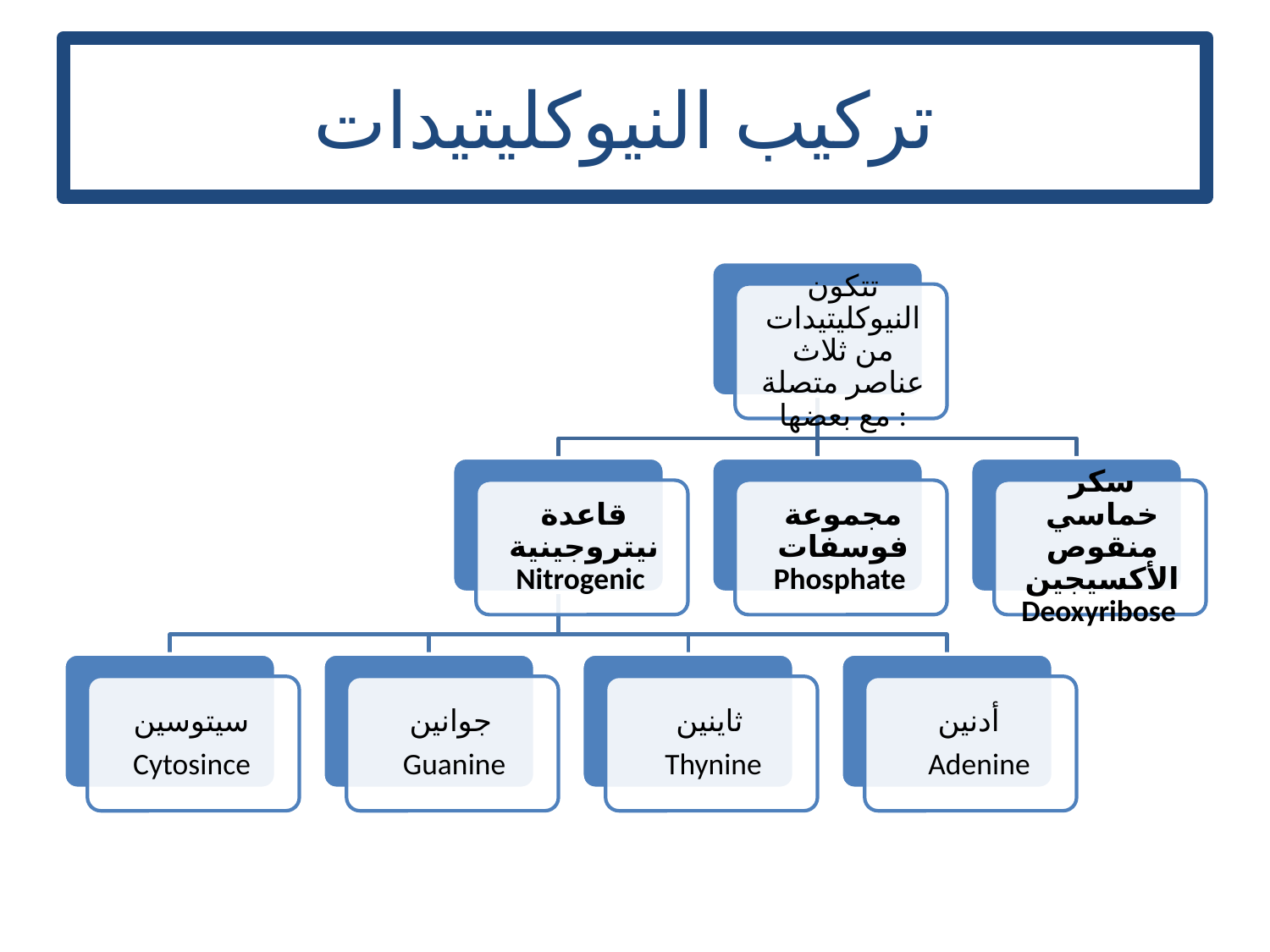

# تركيب النيوكليتيدات
تتكون النيوكليتيدات من ثلاث عناصر متصلة مع بعضها :
قاعدة نيتروجينية Nitrogenic
سيتوسين
Cytosince
جوانين
Guanine
ثاينين
Thynine
أدنين
  Adenine
مجموعة فوسفات Phosphate
سكر خماسي منقوص الأكسيجين Deoxyribose